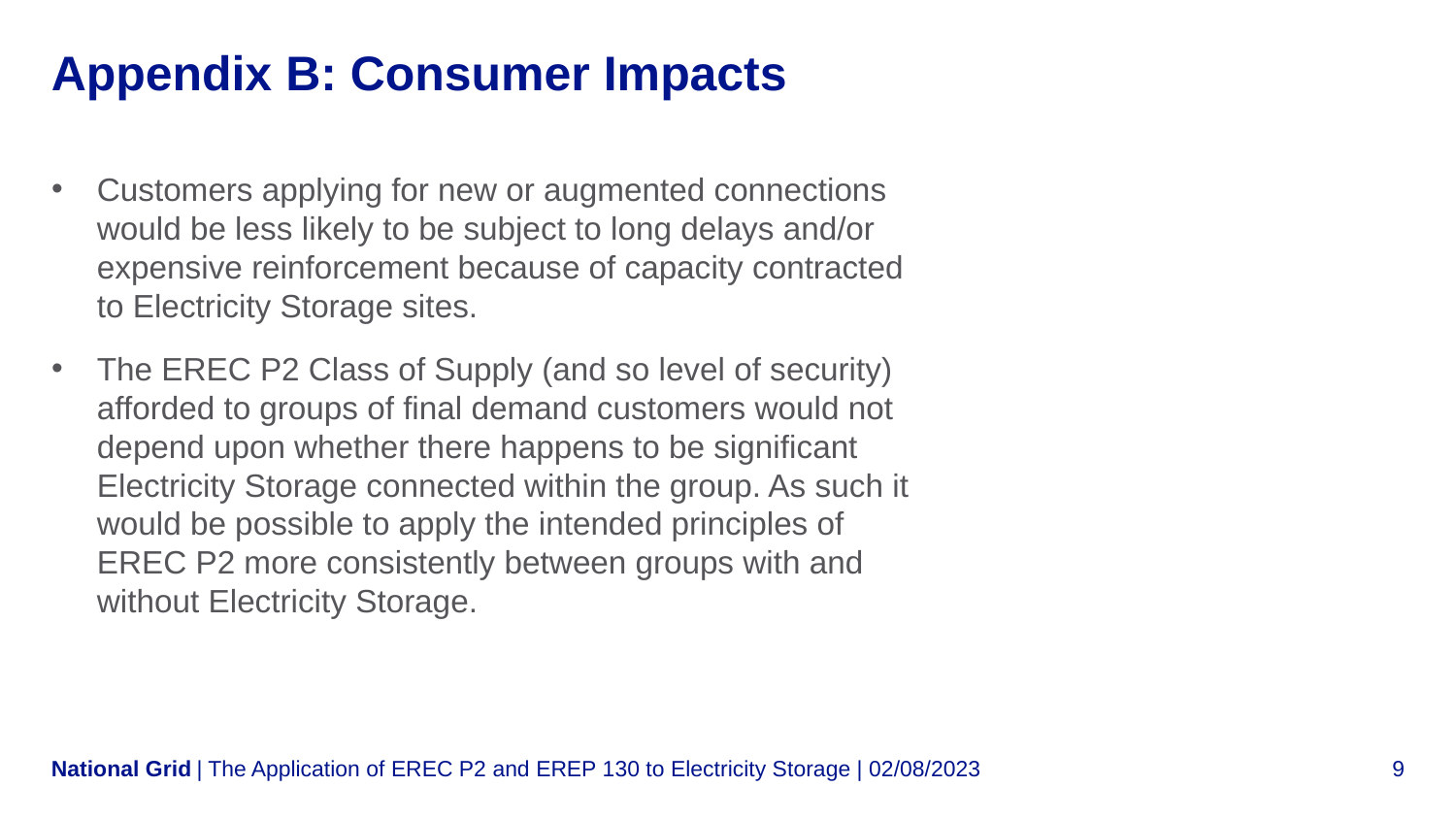

# Appendix B: Consumer Impacts
Customers applying for new or augmented connections would be less likely to be subject to long delays and/or expensive reinforcement because of capacity contracted to Electricity Storage sites.
The EREC P2 Class of Supply (and so level of security) afforded to groups of final demand customers would not depend upon whether there happens to be significant Electricity Storage connected within the group. As such it would be possible to apply the intended principles of EREC P2 more consistently between groups with and without Electricity Storage.
| The Application of EREC P2 and EREP 130 to Electricity Storage | 02/08/2023